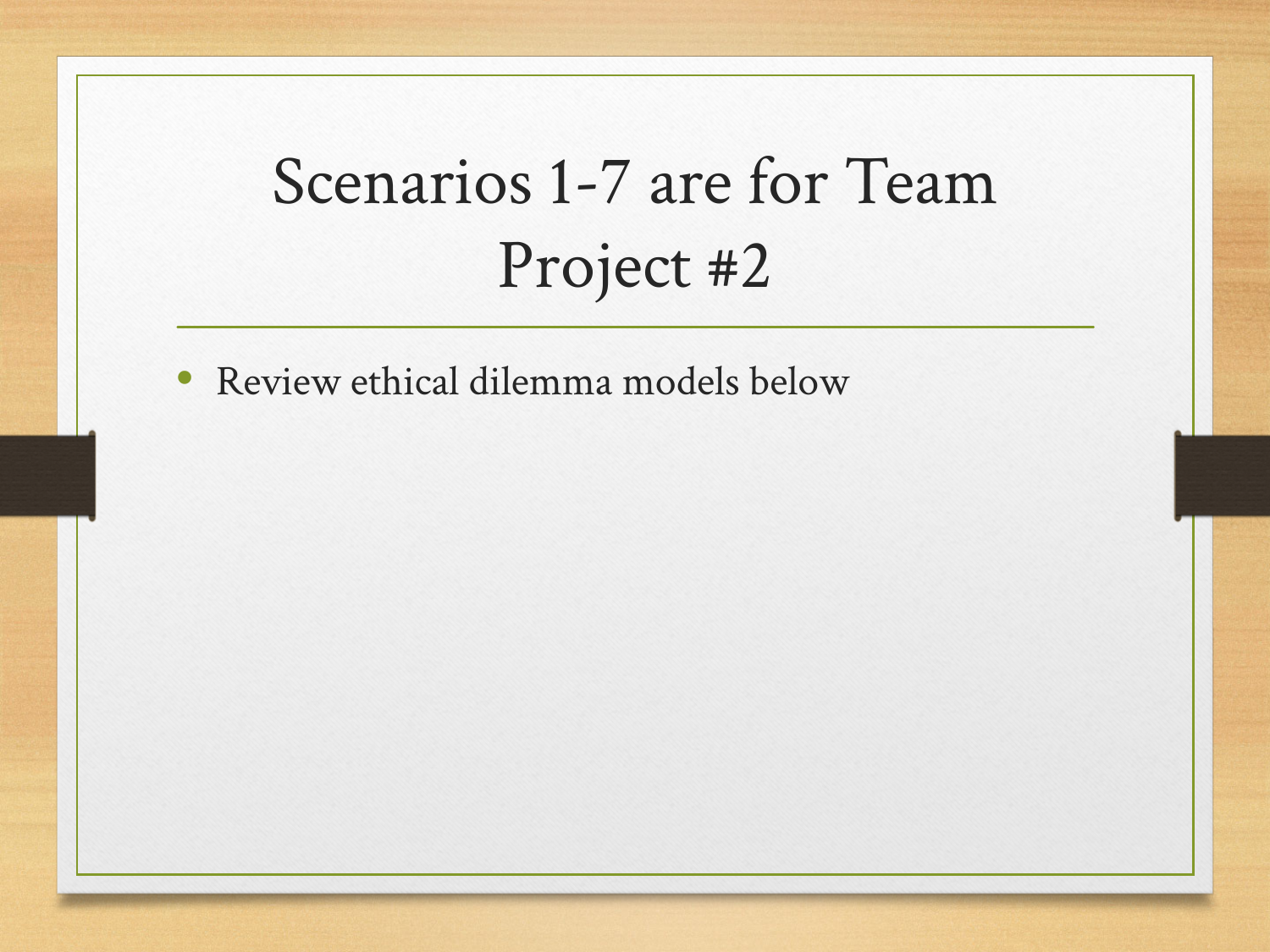

# Scenarios 1-7 are for Team Project #2
Review ethical dilemma models below